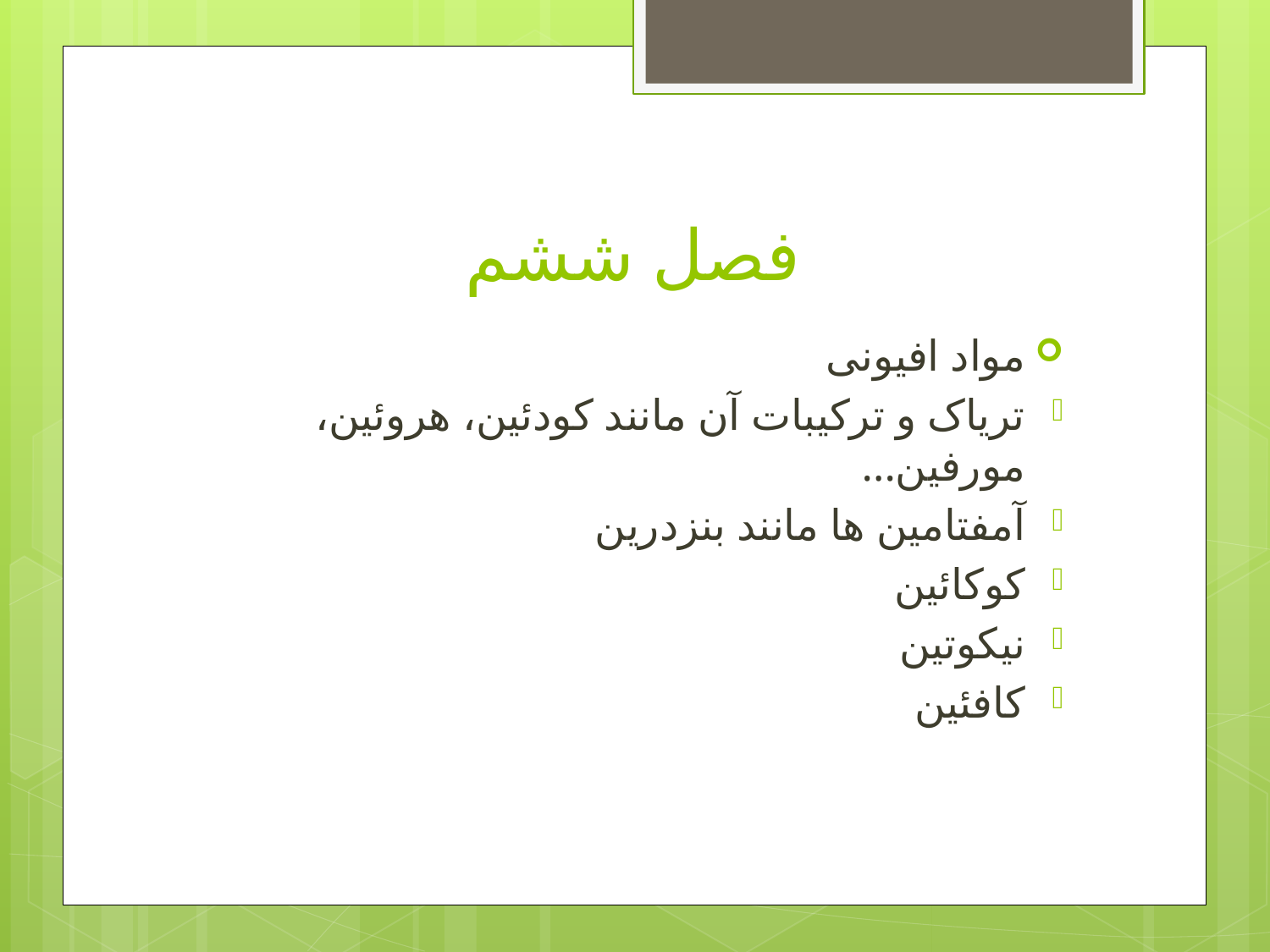

# فصل ششم
مواد افیونی
تریاک و ترکیبات آن مانند کودئین، هروئین، مورفین...
آمفتامین ها مانند بنزدرین
کوکائین
نیکوتین
کافئین